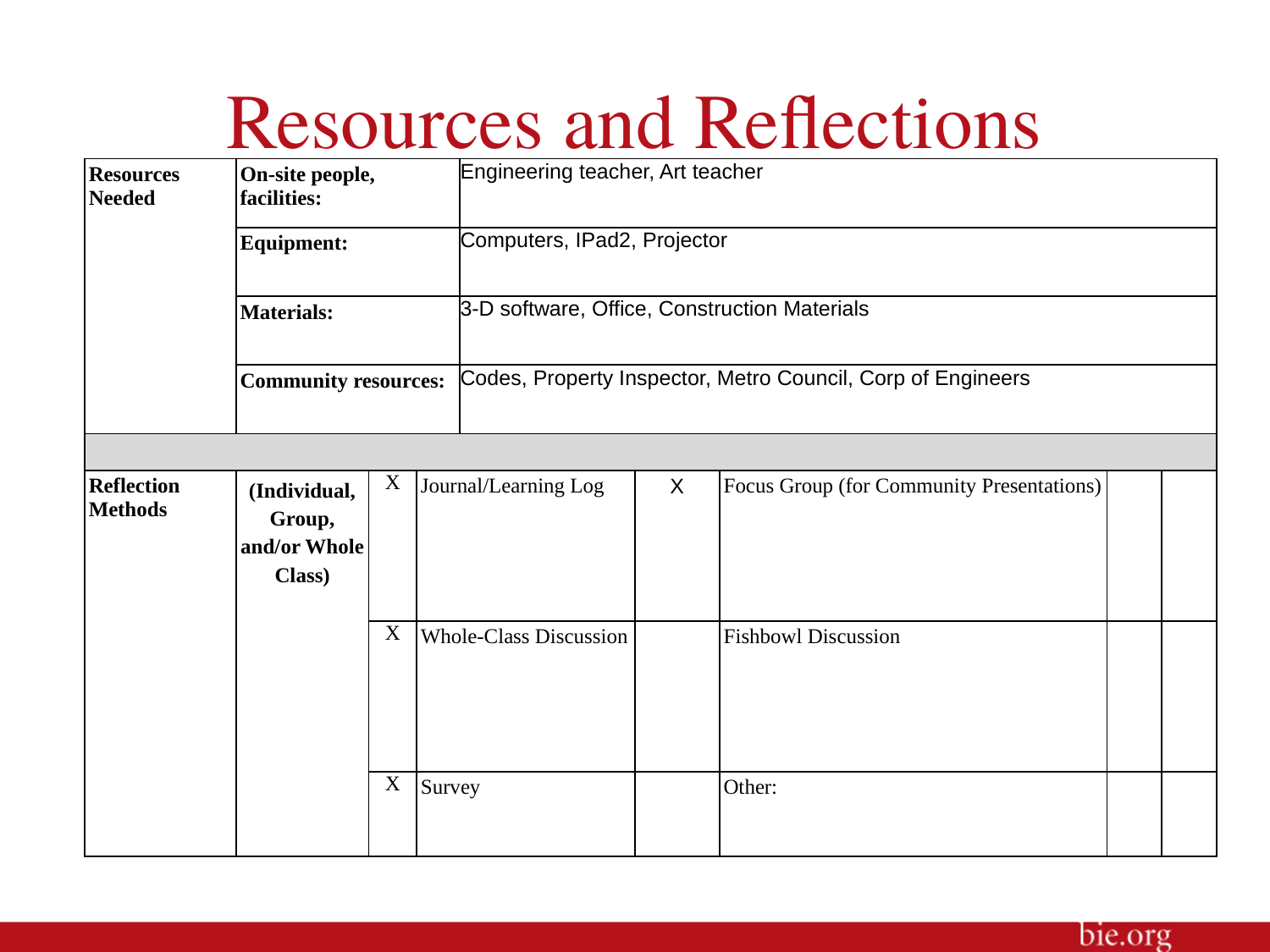

# Resources and Reflections
| Resources Needed | On-site people, facilities: |  |  | Engineering teacher, Art teacher |  |  |  |  |
| --- | --- | --- | --- | --- | --- | --- | --- | --- |
|  | Equipment: |  |  | Computers, IPad2, Projector |  |  |  |  |
|  | Materials: |  |  | 3-D software, Office, Construction Materials |  |  |  |  |
|  | Community resources: |  |  | Codes, Property Inspector, Metro Council, Corp of Engineers |  |  |  |  |
|  |  |  |  |  |  |  |  |  |
| Reflection Methods | (Individual, Group, and/or Whole Class) | X | Journal/Learning Log |  | X | Focus Group (for Community Presentations) |  |  |
|  |  | X | Whole-Class Discussion |  |  | Fishbowl Discussion |  |  |
|  |  | X | Survey |  |  | Other: |  |  |